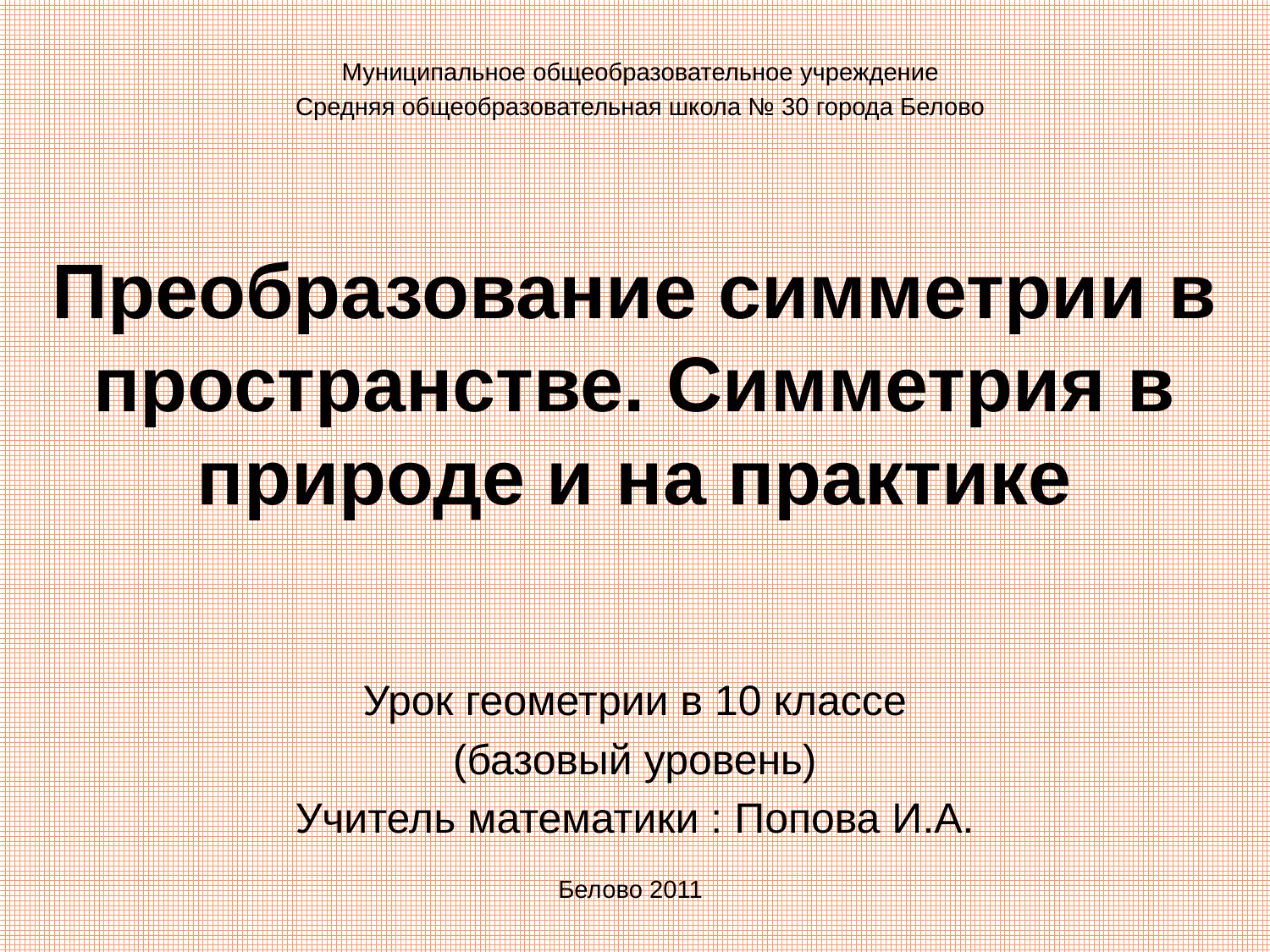

Муниципальное общеобразовательное учреждение
Средняя общеобразовательная школа № 30 города Белово
# Преобразование симметрии в пространстве. Симметрия в природе и на практике
Урок геометрии в 10 классе
(базовый уровень)
Учитель математики : Попова И.А.
Белово 2011